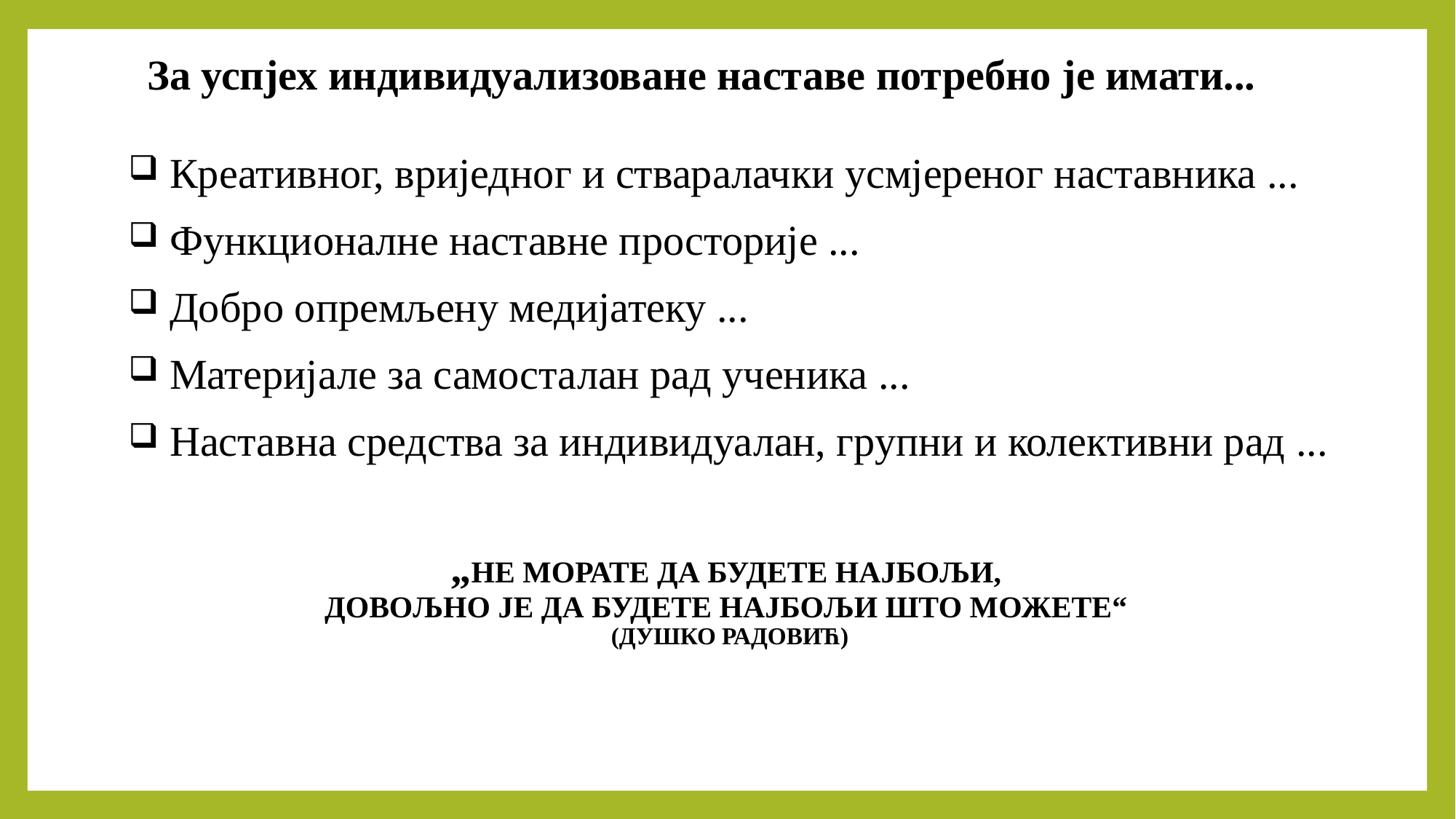

# За успјех индивидуализоване наставе потребно је имати...
 Креативног, вриједног и стваралачки усмјереног наставника ...
 Функционалне наставне просторије ...
 Добро опремљену медијатеку ...
 Материјале за самосталан рад ученика ...
 Наставна средства за индивидуалан, групни и колективни рад ...

„НЕ МОРАТЕ ДА БУДЕТЕ НАЈБОЉИ,
ДОВОЉНО ЈЕ ДА БУДЕТЕ НАЈБОЉИ ШТО МОЖЕТЕ“
(ДУШКО Радовић)